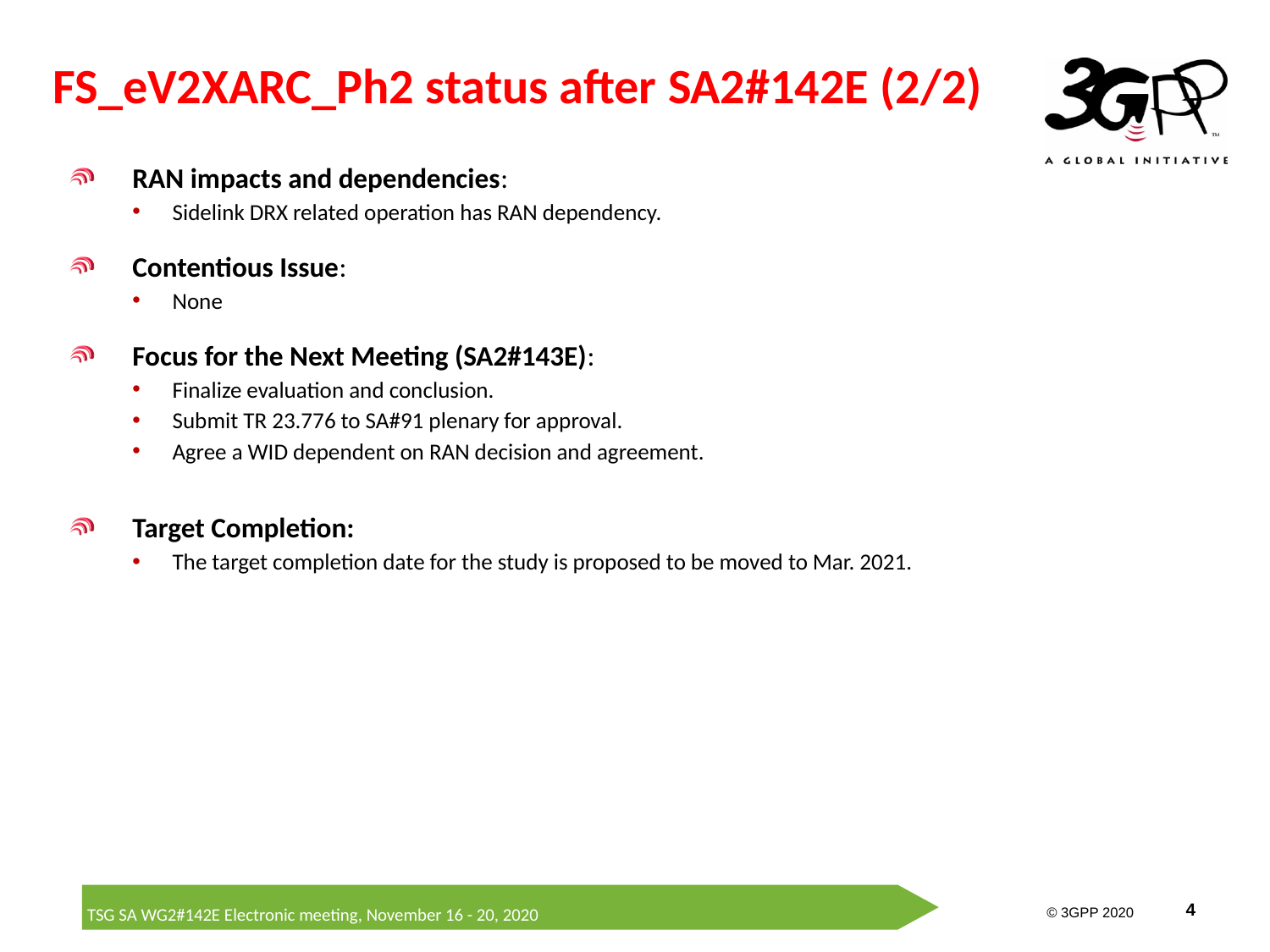

# FS_eV2XARC_Ph2 status after SA2#142E (2/2)
RAN impacts and dependencies:
Sidelink DRX related operation has RAN dependency.

Contentious Issue:
None

Focus for the Next Meeting (SA2#143E):
Finalize evaluation and conclusion.
Submit TR 23.776 to SA#91 plenary for approval.
Agree a WID dependent on RAN decision and agreement.

Target Completion:
The target completion date for the study is proposed to be moved to Mar. 2021.